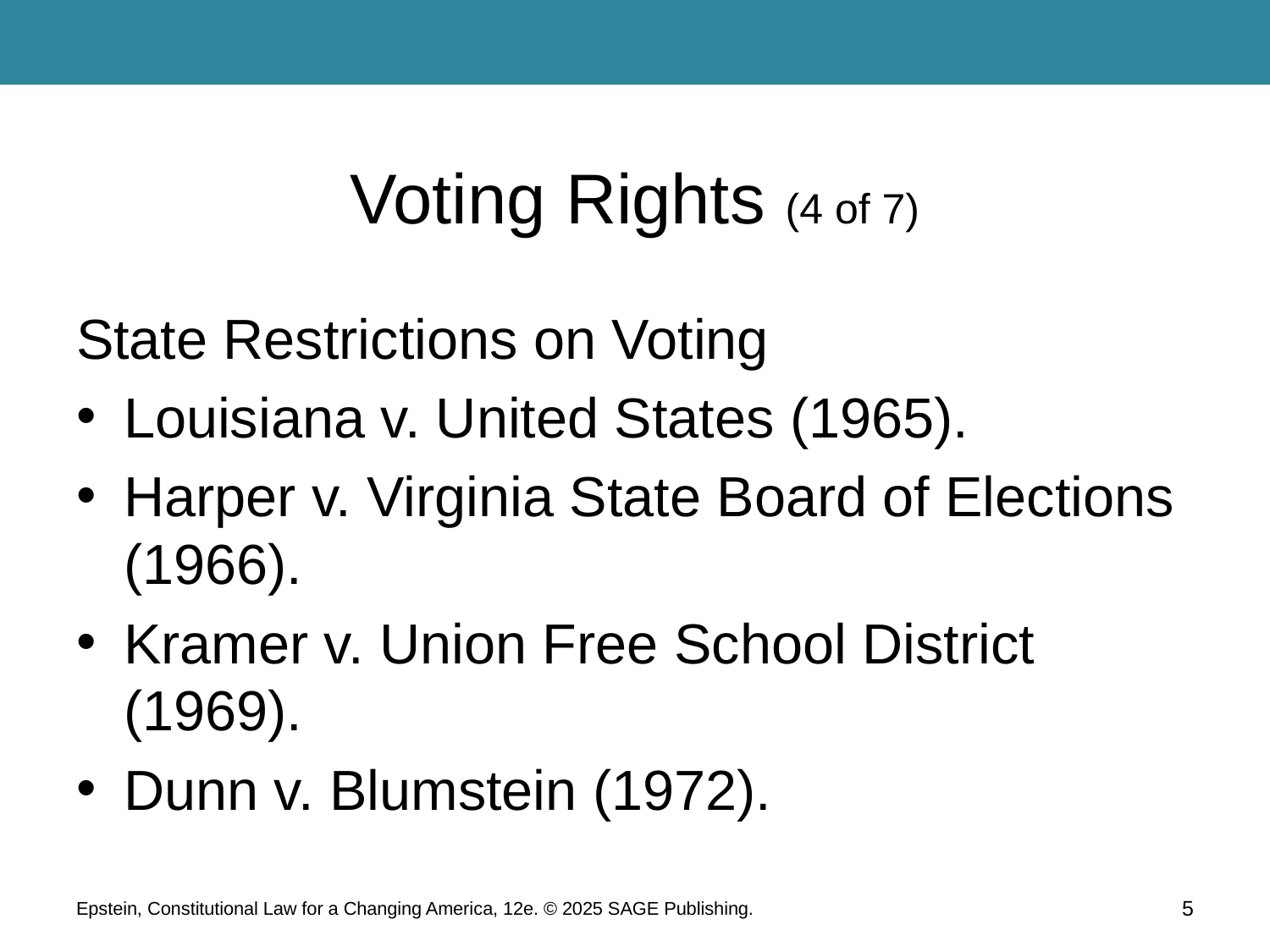

# Voting Rights (4 of 7)
State Restrictions on Voting
Louisiana v. United States (1965).
Harper v. Virginia State Board of Elections (1966).
Kramer v. Union Free School District (1969).
Dunn v. Blumstein (1972).
Epstein, Constitutional Law for a Changing America, 12e. © 2025 SAGE Publishing.
5